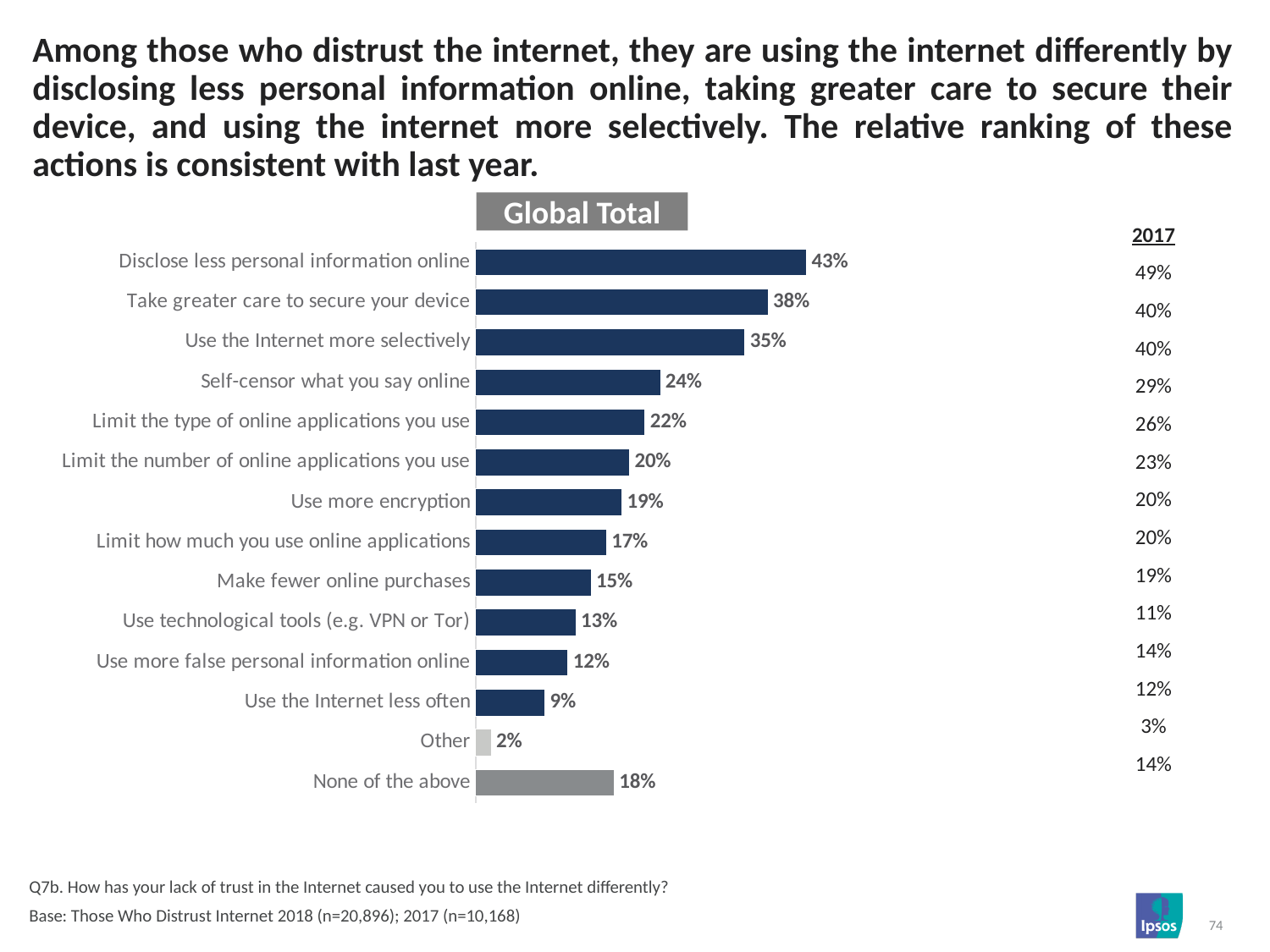

# Among those who distrust the internet, they are using the internet differently by disclosing less personal information online, taking greater care to secure their device, and using the internet more selectively. The relative ranking of these actions is consistent with last year.
Global Total
| 2017 |
| --- |
| 49% |
| 40% |
| 40% |
| 29% |
| 26% |
| 23% |
| 20% |
| 20% |
| 19% |
| 11% |
| 14% |
| 12% |
| 3% |
| 14% |
|  |

### Chart

| Category | Column1 |
|---|---|
| Disclose less personal information online | 0.43 |
| Take greater care to secure your device | 0.38 |
| Use the Internet more selectively | 0.35 |
| Self-censor what you say online | 0.24 |
| Limit the type of online applications you use | 0.22 |
| Limit the number of online applications you use | 0.2 |
| Use more encryption | 0.19 |
| Limit how much you use online applications | 0.17 |
| Make fewer online purchases | 0.15 |
| Use technological tools (e.g. VPN or Tor) | 0.13 |
| Use more false personal information online | 0.12 |
| Use the Internet less often | 0.09 |
| Other | 0.02 |
| None of the above | 0.18 |
Q7b. How has your lack of trust in the Internet caused you to use the Internet differently?
Base: Those Who Distrust Internet 2018 (n=20,896); 2017 (n=10,168)